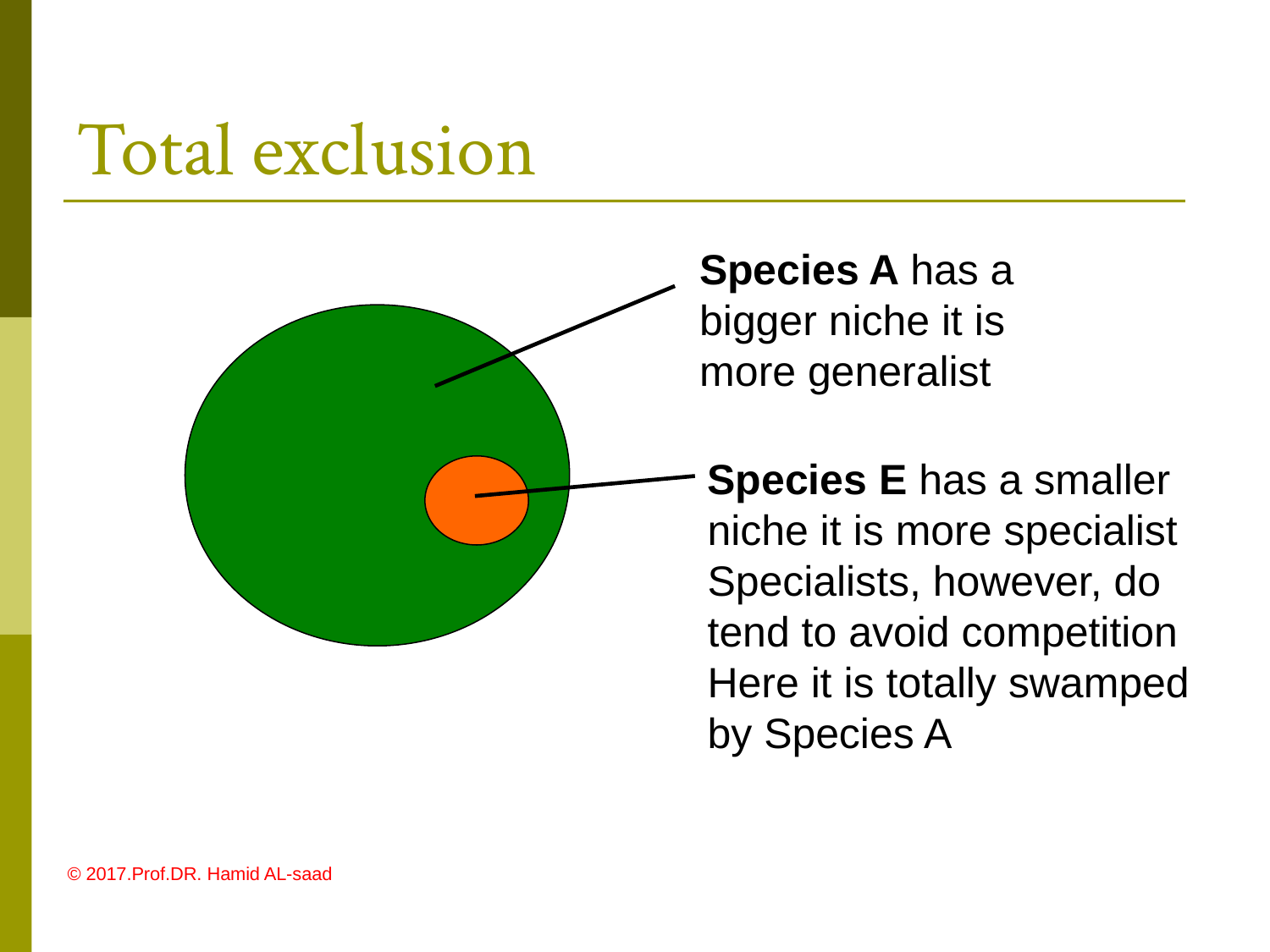

# Total exclusion
Species A has a bigger niche it is more generalist

Species E has a smaller niche it is more specialist
Specialists, however, do tend to avoid competition
Here it is totally swamped by Species A

© 2017.Prof.DR. Hamid AL-saad